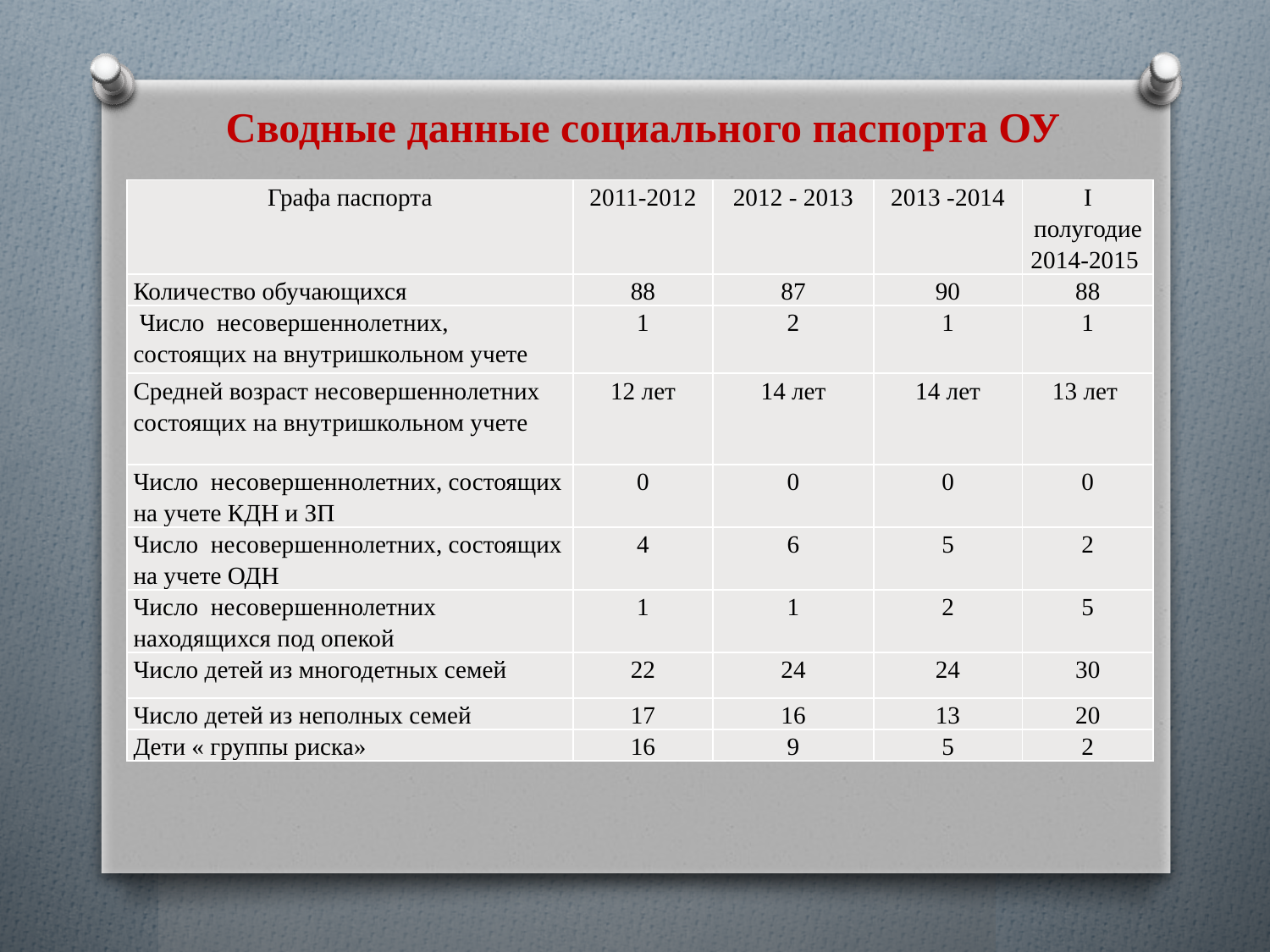

Сводные данные социального паспорта ОУ
| Графа паспорта | 2011-2012 | 2012 - 2013 | 2013 -2014 | I полугодие 2014-2015 |
| --- | --- | --- | --- | --- |
| Количество обучающихся | 88 | 87 | 90 | 88 |
| Число несовершеннолетних, состоящих на внутришкольном учете | 1 | 2 | 1 | 1 |
| Средней возраст несовершеннолетних состоящих на внутришкольном учете | 12 лет | 14 лет | 14 лет | 13 лет |
| Число несовершеннолетних, состоящих на учете КДН и ЗП | 0 | 0 | 0 | 0 |
| Число несовершеннолетних, состоящих на учете ОДН | 4 | 6 | 5 | 2 |
| Число несовершеннолетних находящихся под опекой | 1 | 1 | 2 | 5 |
| Число детей из многодетных семей | 22 | 24 | 24 | 30 |
| Число детей из неполных семей | 17 | 16 | 13 | 20 |
| Дети « группы риска» | 16 | 9 | 5 | 2 |